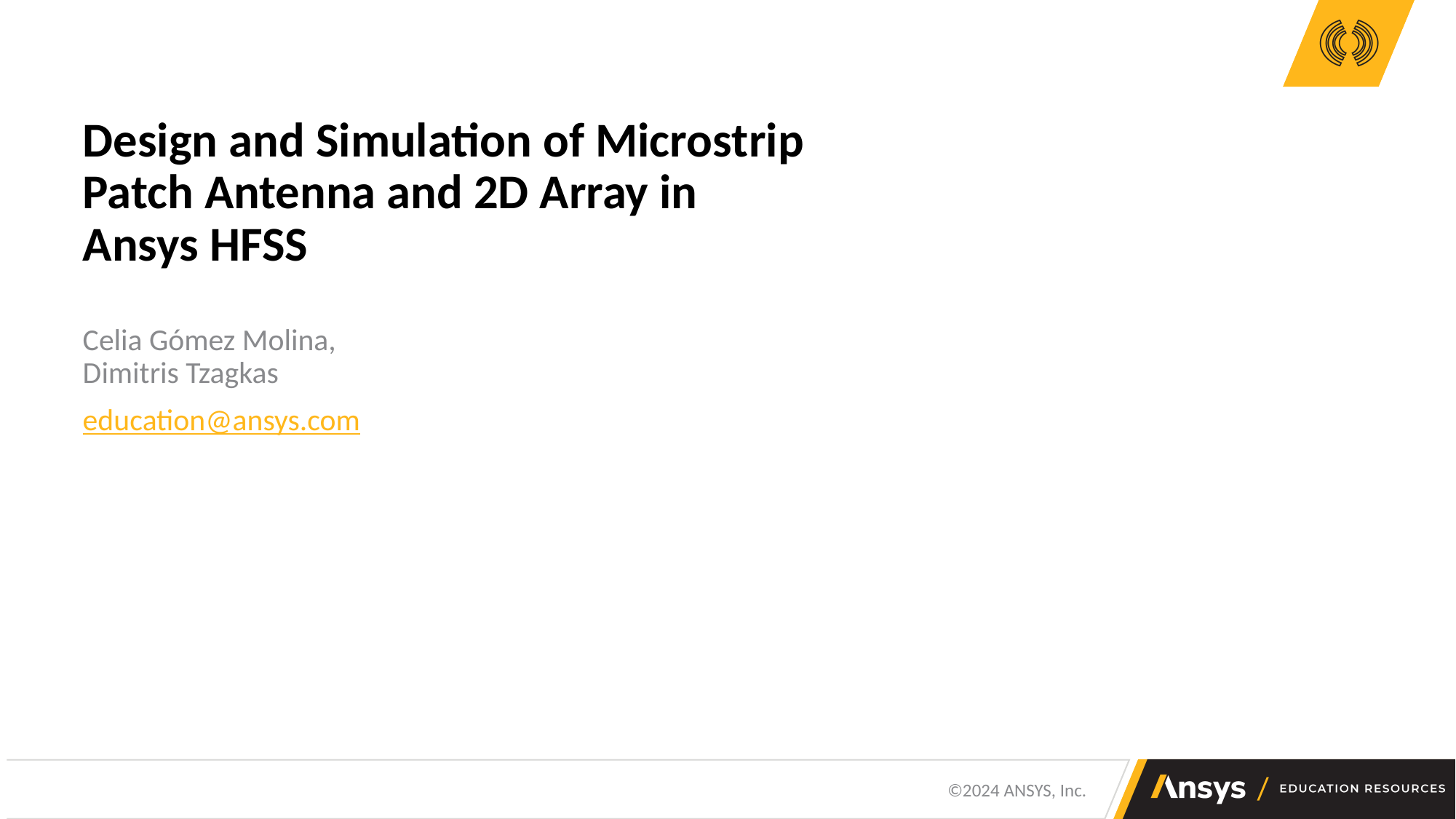

Design and Simulation of Microstrip Patch Antenna and 2D Array in Ansys HFSS
Celia Gómez Molina,
Dimitris Tzagkas
education@ansys.com